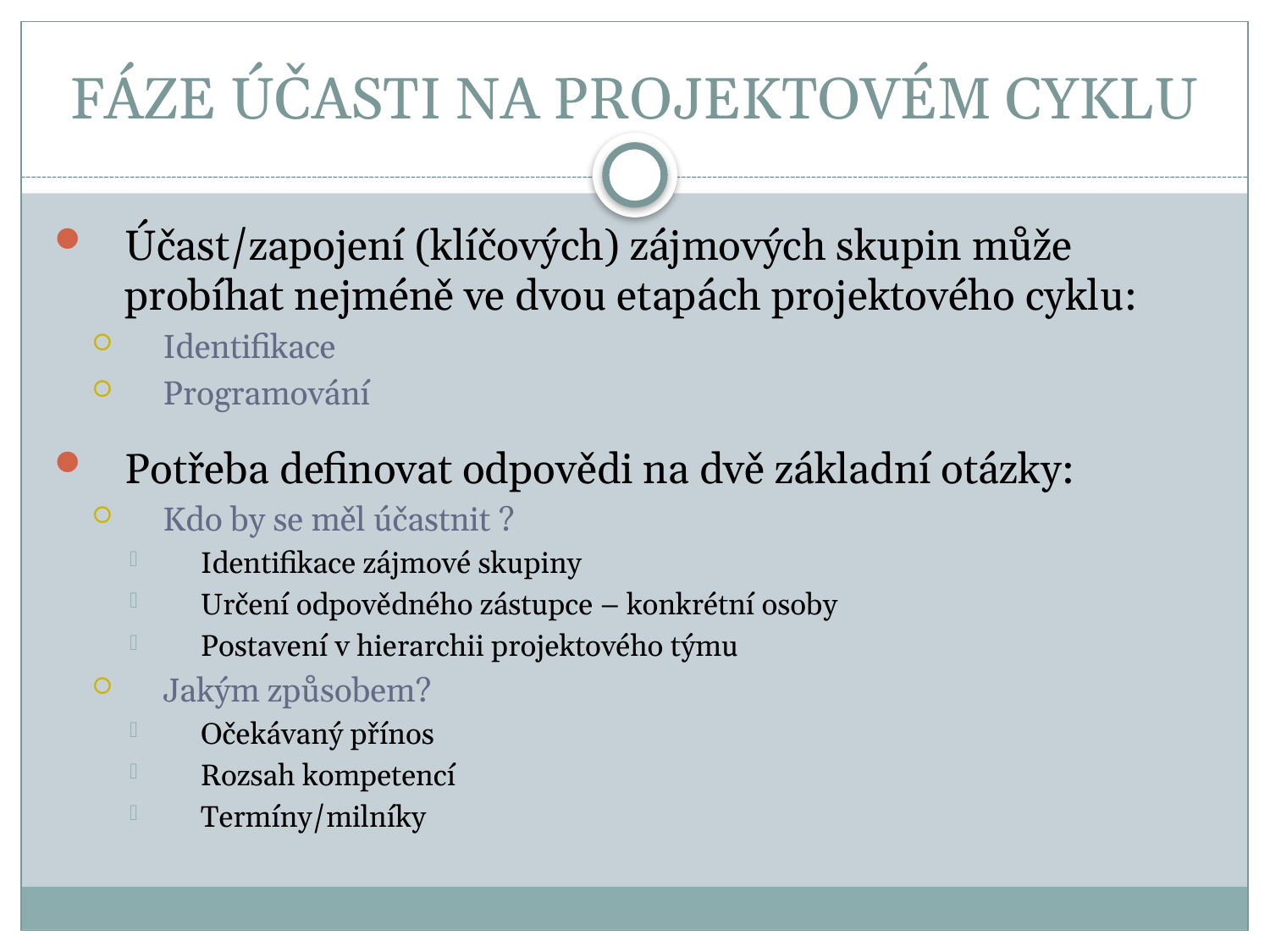

# FÁZE ÚČASTI NA PROJEKTOVÉM CYKLU
Účast/zapojení (klíčových) zájmových skupin může probíhat nejméně ve dvou etapách projektového cyklu:
Identifikace
Programování

Potřeba definovat odpovědi na dvě základní otázky:
Kdo by se měl účastnit ?
Identifikace zájmové skupiny
Určení odpovědného zástupce – konkrétní osoby
Postavení v hierarchii projektového týmu
Jakým způsobem?
Očekávaný přínos
Rozsah kompetencí
Termíny/milníky